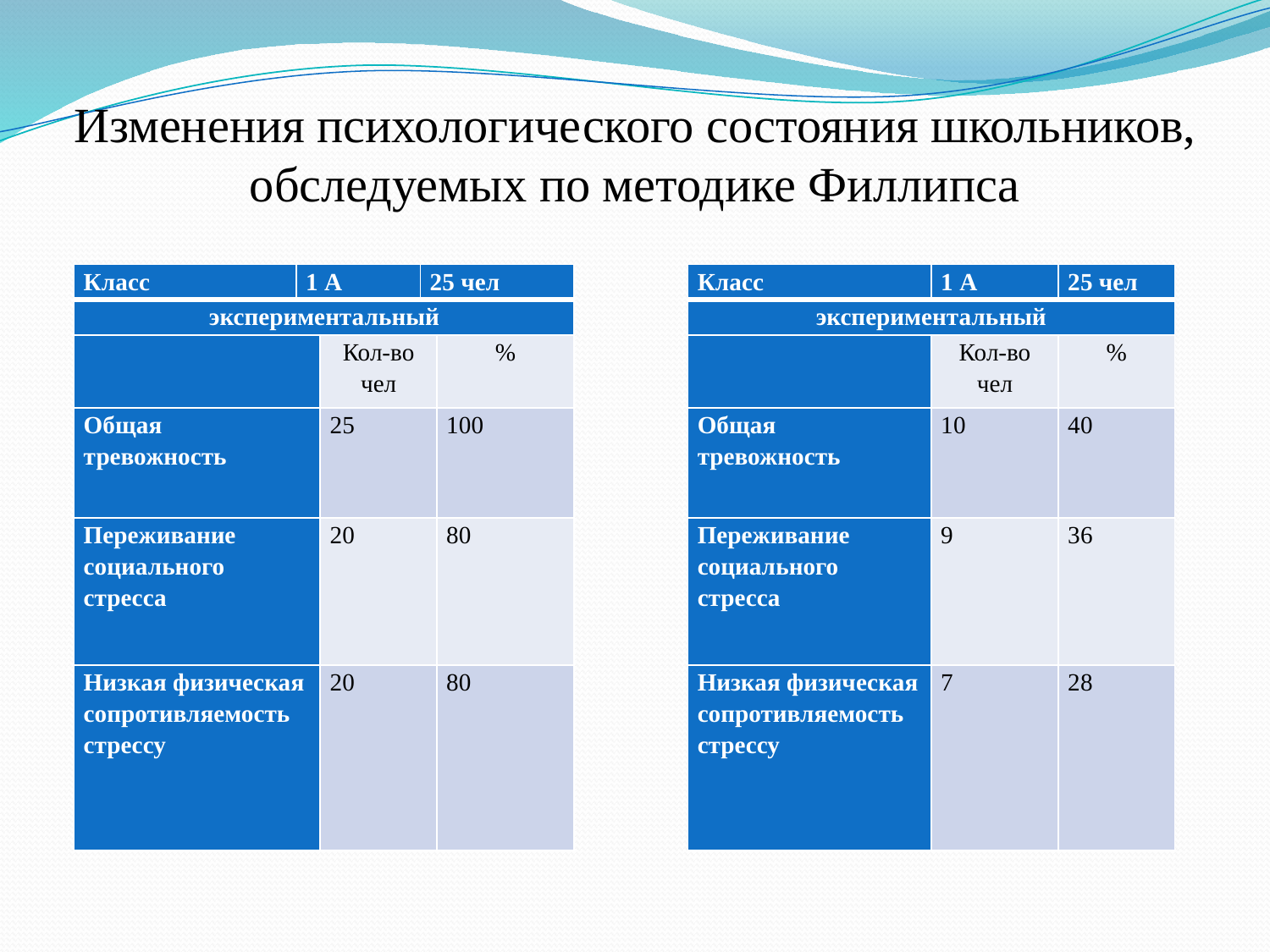

# Изменения психологического состояния школьников, обследуемых по методике Филлипса
| Класс | 1 А |  | 25 чел |  |
| --- | --- | --- | --- | --- |
| экспериментальный |  |  |  |  |
|  |  | Кол-во чел |  | % |
| Общая тревожность |  | 25 |  | 100 |
| Переживание социального стресса |  | 20 |  | 80 |
| Низкая физическая сопротивляемость стрессу |  | 20 |  | 80 |
| Класс | 1 А | 25 чел |
| --- | --- | --- |
| экспериментальный |  |  |
|  | Кол-во чел | % |
| Общая тревожность | 10 | 40 |
| Переживание социального стресса | 9 | 36 |
| Низкая физическая сопротивляемость стрессу | 7 | 28 |